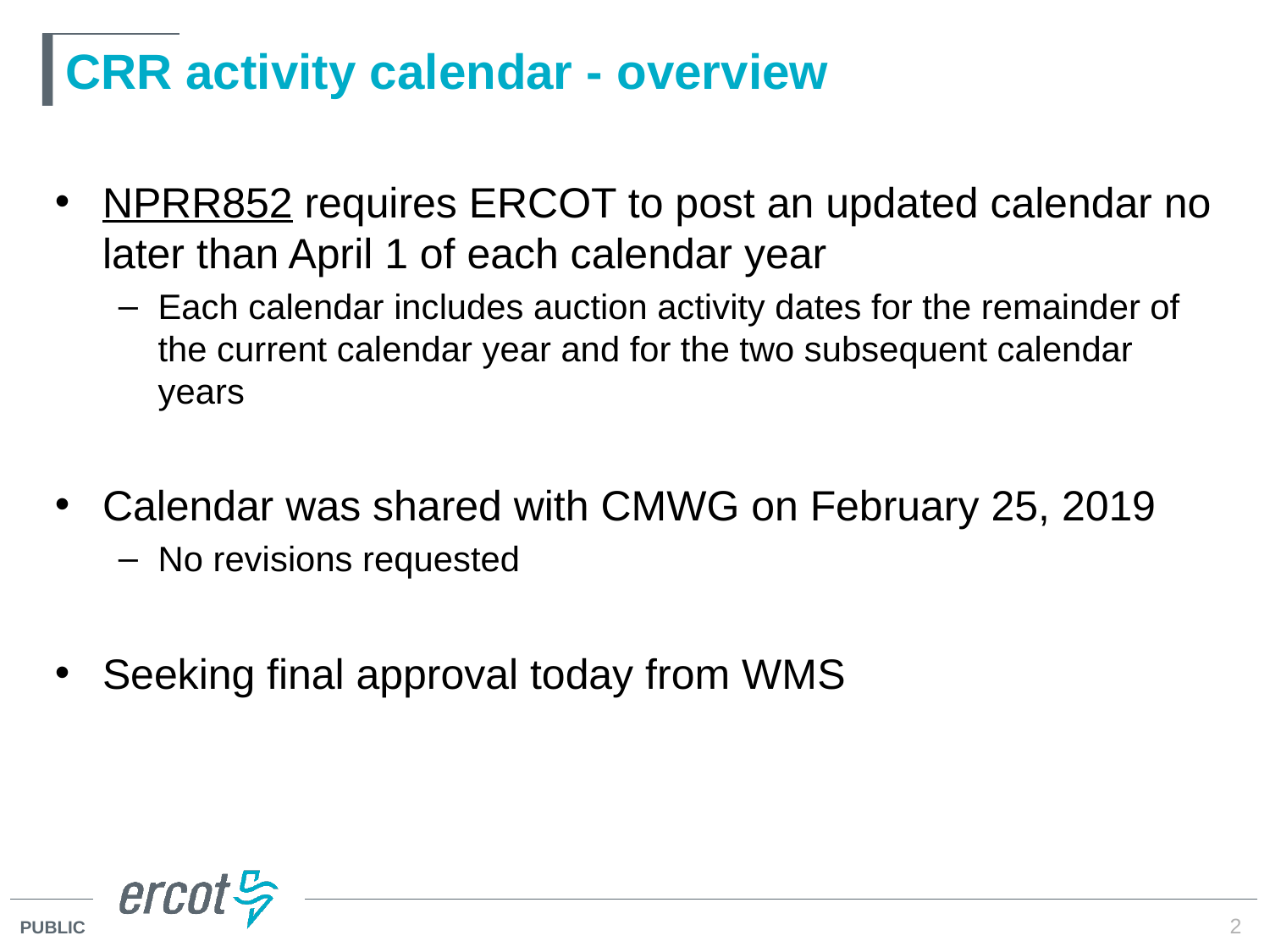

# CRR activity calendar - overview
NPRR852 requires ERCOT to post an updated calendar no later than April 1 of each calendar year
Each calendar includes auction activity dates for the remainder of the current calendar year and for the two subsequent calendar years

Calendar was shared with CMWG on February 25, 2019
No revisions requested

Seeking final approval today from WMS

2